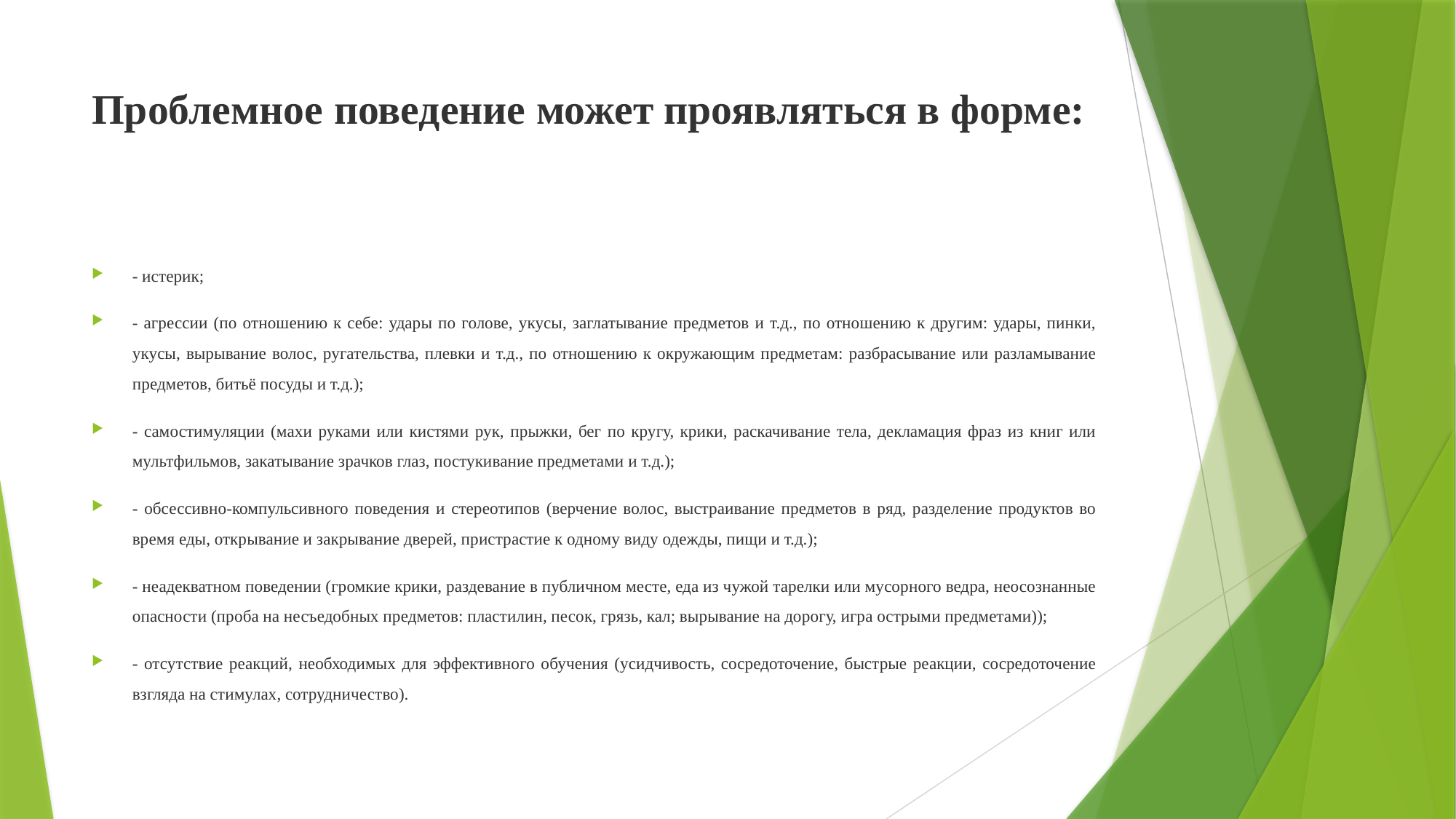

# Проблемное поведение может проявляться в форме:
- истерик;
- агрессии (по отношению к себе: удары по голове, укусы, заглатывание предметов и т.д., по отношению к другим: удары, пинки, укусы, вырывание волос, ругательства, плевки и т.д., по отношению к окружающим предметам: разбрасывание или разламывание предметов, битьё посуды и т.д.);
- самостимуляции (махи руками или кистями рук, прыжки, бег по кругу, крики, раскачивание тела, декламация фраз из книг или мультфильмов, закатывание зрачков глаз, постукивание предметами и т.д.);
- обсессивно-компульсивного поведения и стереотипов (верчение волос, выстраивание предметов в ряд, разделение продуктов во время еды, открывание и закрывание дверей, пристрастие к одному виду одежды, пищи и т.д.);
- неадекватном поведении (громкие крики, раздевание в публичном месте, еда из чужой тарелки или мусорного ведра, неосознанные опасности (проба на несъедобных предметов: пластилин, песок, грязь, кал; вырывание на дорогу, игра острыми предметами));
- отсутствие реакций, необходимых для эффективного обучения (усидчивость, сосредоточение, быстрые реакции, сосредоточение взгляда на стимулах, сотрудничество).